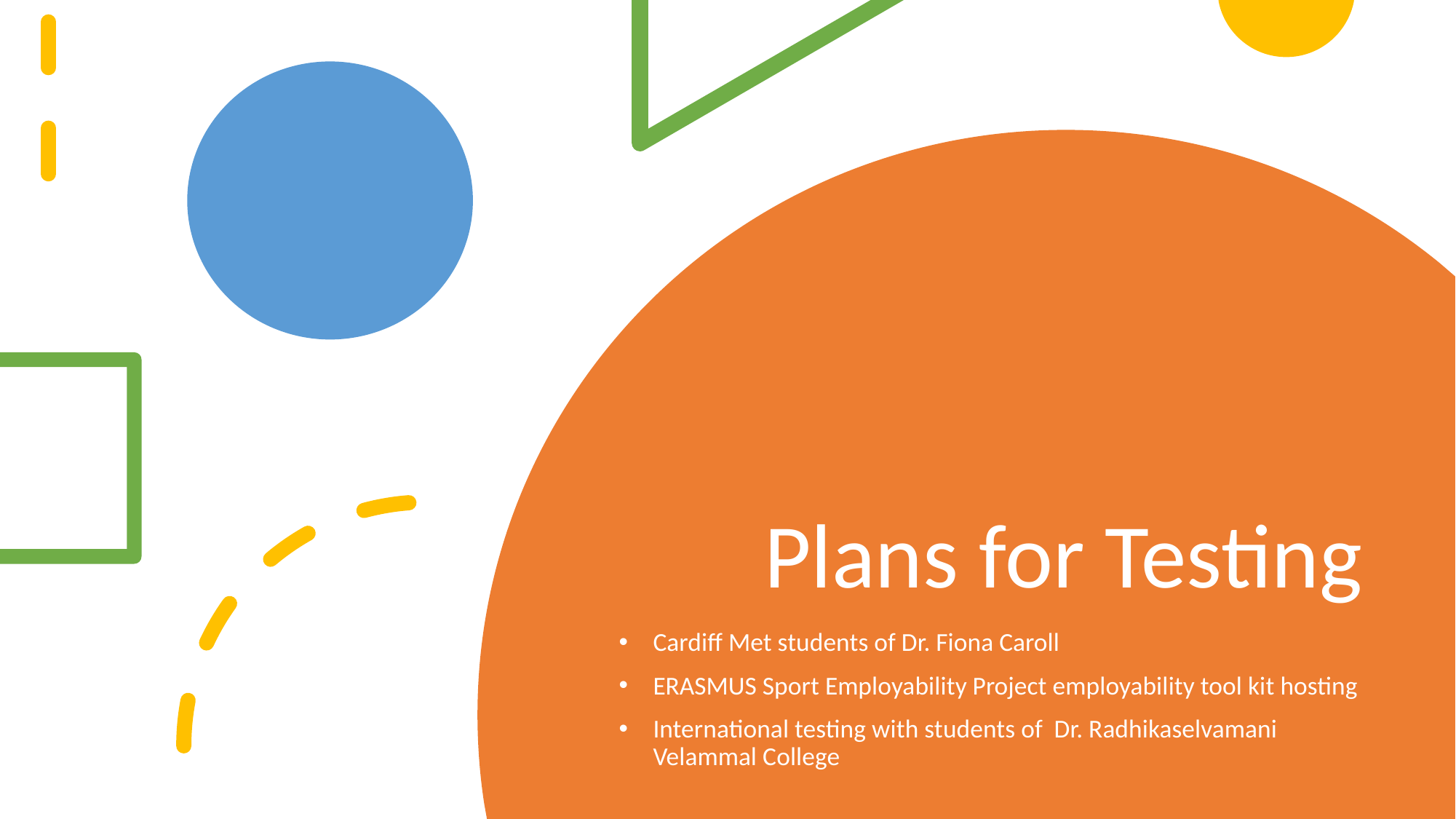

# Plans for Testing

Cardiff Met students of Dr. Fiona Caroll
ERASMUS Sport Employability Project employability tool kit hosting
International testing with students of  Dr. Radhikaselvamani Velammal College